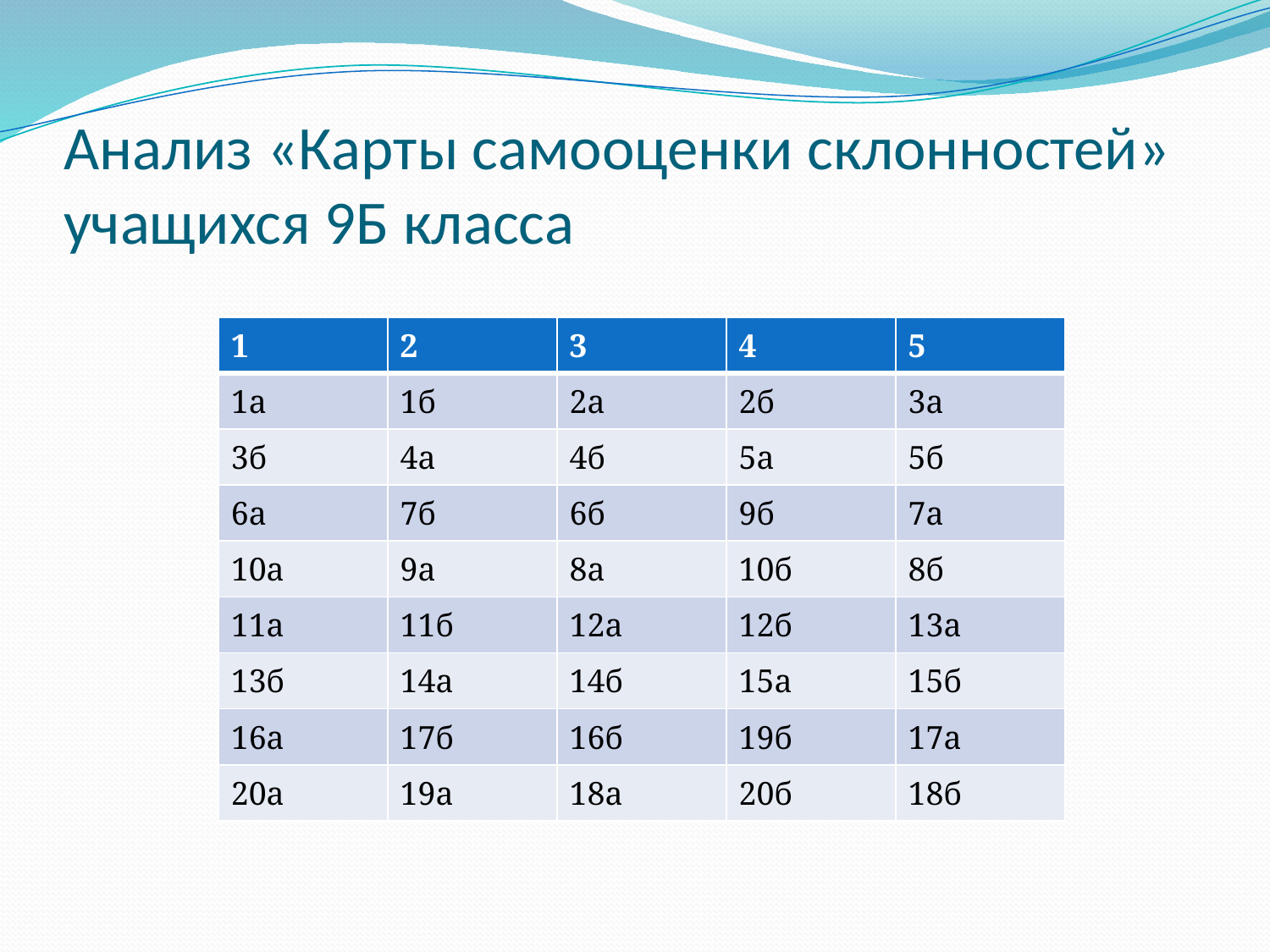

# Анализ «Карты самооценки склонностей» учащихся 9Б класса
| 1 | 2 | 3 | 4 | 5 |
| --- | --- | --- | --- | --- |
| 1а | 1б | 2а | 2б | 3а |
| 3б | 4а | 4б | 5а | 5б |
| 6а | 7б | 6б | 9б | 7а |
| 10а | 9а | 8а | 10б | 8б |
| 11а | 11б | 12а | 12б | 13а |
| 13б | 14а | 14б | 15а | 15б |
| 16а | 17б | 16б | 19б | 17а |
| 20а | 19а | 18а | 20б | 18б |